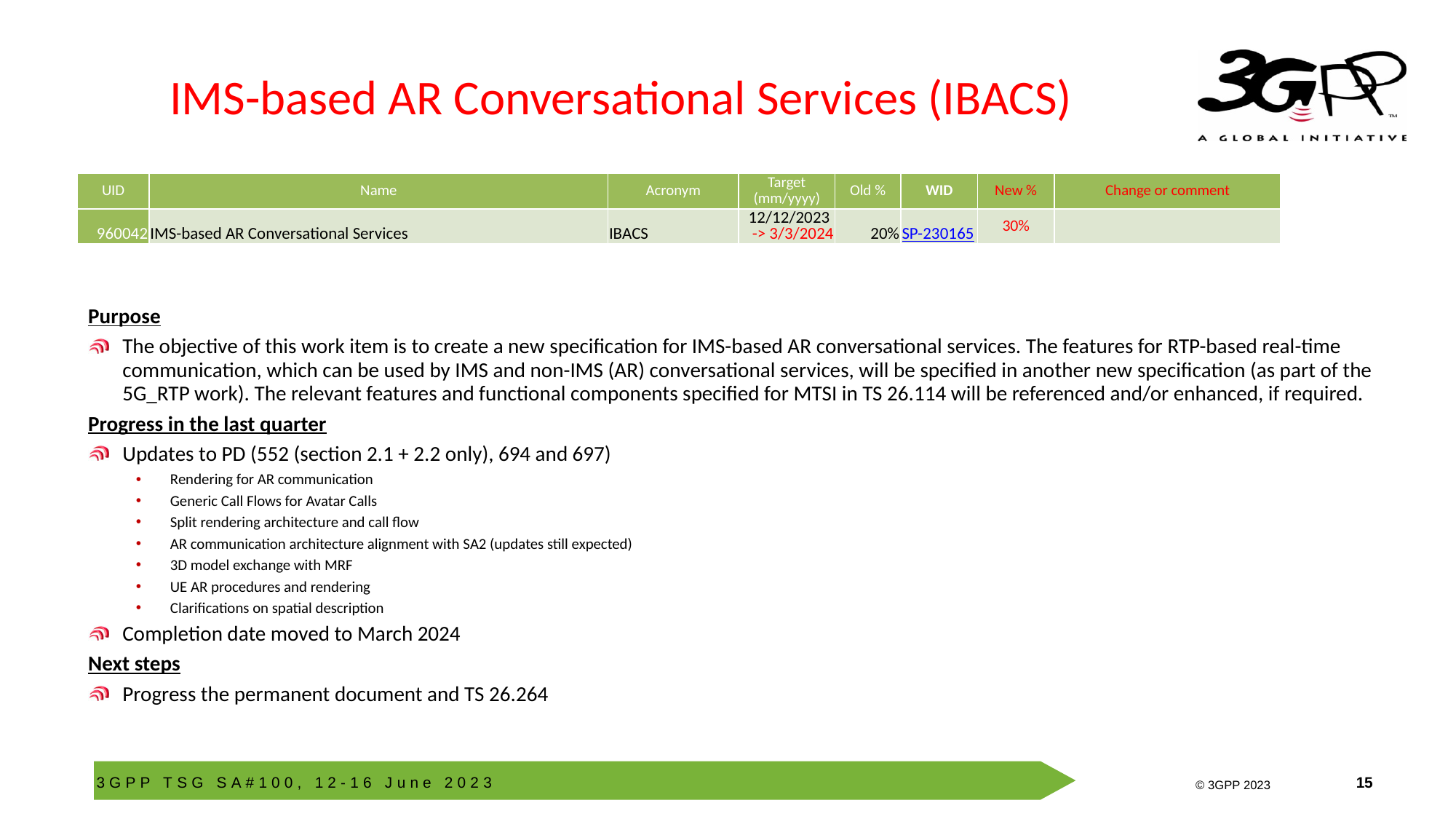

# IMS-based AR Conversational Services (IBACS)
| UID | Name | Acronym | Target (mm/yyyy) | Old % | WID | New % | Change or comment |
| --- | --- | --- | --- | --- | --- | --- | --- |
| 960042 | IMS-based AR Conversational Services | IBACS | 12/12/2023 -> 3/3/2024 | 20% | SP-230165 | 30% |  |
Purpose
The objective of this work item is to create a new specification for IMS-based AR conversational services. The features for RTP-based real-time communication, which can be used by IMS and non-IMS (AR) conversational services, will be specified in another new specification (as part of the 5G_RTP work). The relevant features and functional components specified for MTSI in TS 26.114 will be referenced and/or enhanced, if required.
Progress in the last quarter
Updates to PD (552 (section 2.1 + 2.2 only), 694 and 697)
Rendering for AR communication
Generic Call Flows for Avatar Calls
Split rendering architecture and call flow
AR communication architecture alignment with SA2 (updates still expected)
3D model exchange with MRF
UE AR procedures and rendering
Clarifications on spatial description
Completion date moved to March 2024
Next steps
Progress the permanent document and TS 26.264